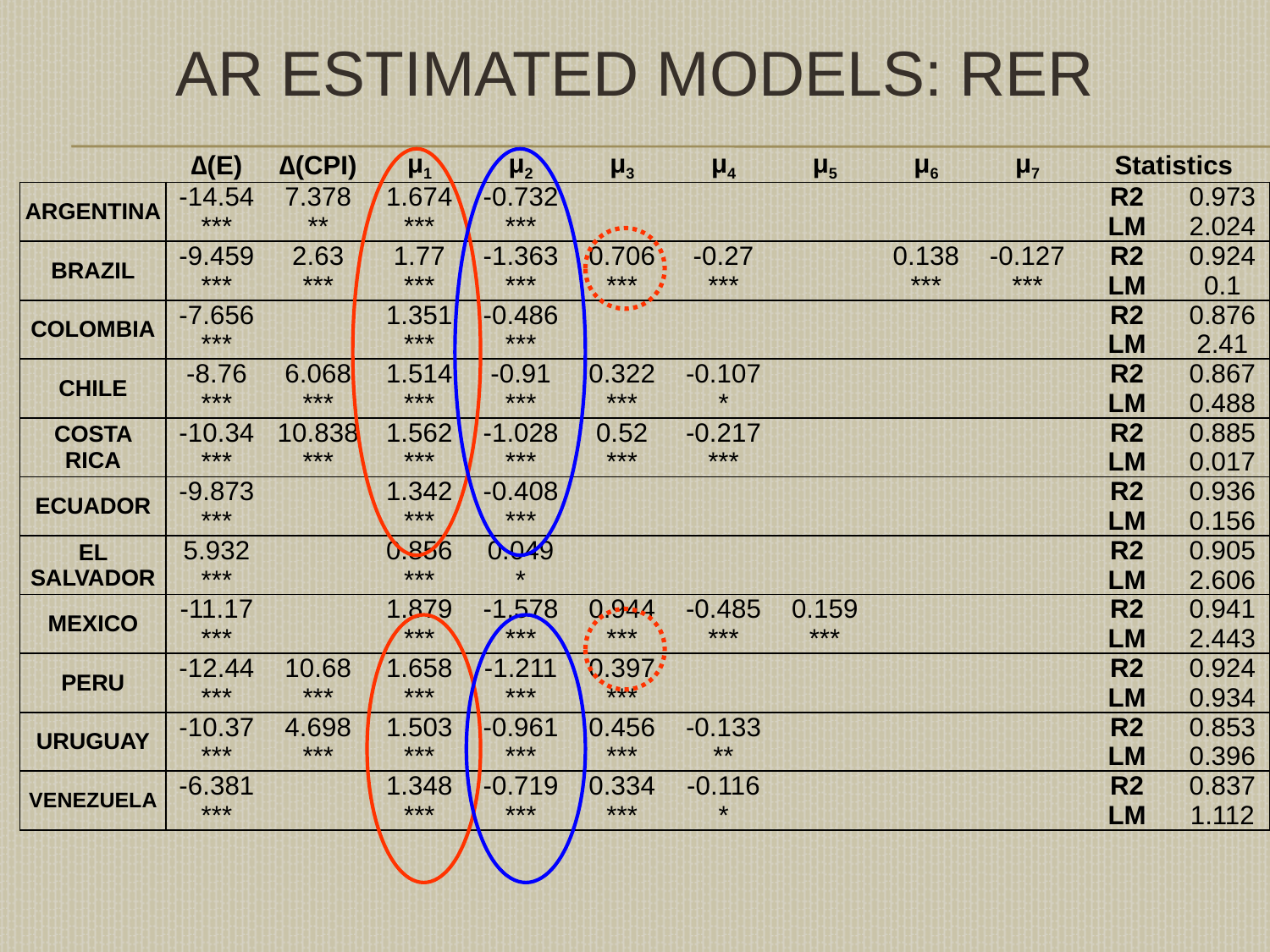

# AR estimated models: RER
|  | ∆(E) | ∆(CPI) | μ1 | μ2 | μ3 | μ4 | μ5 | μ6 | μ7 | Statistics |  |
| --- | --- | --- | --- | --- | --- | --- | --- | --- | --- | --- | --- |
| ARGENTINA | -14.54 | 7.378 | 1.674 | -0.732 |  |  |  |  |  | R2 | 0.973 |
|  | \*\*\* | \*\* | \*\*\* | \*\*\* |  |  |  |  |  | LM | 2.024 |
| BRAZIL | -9.459 | 2.63 | 1.77 | -1.363 | 0.706 | -0.27 |  | 0.138 | -0.127 | R2 | 0.924 |
|  | \*\*\* | \*\*\* | \*\*\* | \*\*\* | \*\*\* | \*\*\* |  | \*\*\* | \*\*\* | LM | 0.1 |
| COLOMBIA | -7.656 |  | 1.351 | -0.486 |  |  |  |  |  | R2 | 0.876 |
|  | \*\*\* |  | \*\*\* | \*\*\* |  |  |  |  |  | LM | 2.41 |
| CHILE | -8.76 | 6.068 | 1.514 | -0.91 | 0.322 | -0.107 |  |  |  | R2 | 0.867 |
|  | \*\*\* | \*\*\* | \*\*\* | \*\*\* | \*\*\* | \* |  |  |  | LM | 0.488 |
| COSTA RICA | -10.34 | 10.838 | 1.562 | -1.028 | 0.52 | -0.217 |  |  |  | R2 | 0.885 |
|  | \*\*\* | \*\*\* | \*\*\* | \*\*\* | \*\*\* | \*\*\* |  |  |  | LM | 0.017 |
| ECUADOR | -9.873 |  | 1.342 | -0.408 |  |  |  |  |  | R2 | 0.936 |
|  | \*\*\* |  | \*\*\* | \*\*\* |  |  |  |  |  | LM | 0.156 |
| EL SALVADOR | 5.932 |  | 0.856 | 0.049 |  |  |  |  |  | R2 | 0.905 |
|  | \*\*\* |  | \*\*\* | \* |  |  |  |  |  | LM | 2.606 |
| MEXICO | -11.17 |  | 1.879 | -1.578 | 0.944 | -0.485 | 0.159 |  |  | R2 | 0.941 |
|  | \*\*\* |  | \*\*\* | \*\*\* | \*\*\* | \*\*\* | \*\*\* |  |  | LM | 2.443 |
| PERU | -12.44 | 10.68 | 1.658 | -1.211 | 0.397 |  |  |  |  | R2 | 0.924 |
|  | \*\*\* | \*\*\* | \*\*\* | \*\*\* | \*\*\* |  |  |  |  | LM | 0.934 |
| URUGUAY | -10.37 | 4.698 | 1.503 | -0.961 | 0.456 | -0.133 |  |  |  | R2 | 0.853 |
|  | \*\*\* | \*\*\* | \*\*\* | \*\*\* | \*\*\* | \*\* |  |  |  | LM | 0.396 |
| VENEZUELA | -6.381 |  | 1.348 | -0.719 | 0.334 | -0.116 |  |  |  | R2 | 0.837 |
|  | \*\*\* |  | \*\*\* | \*\*\* | \*\*\* | \* |  |  |  | LM | 1.112 |